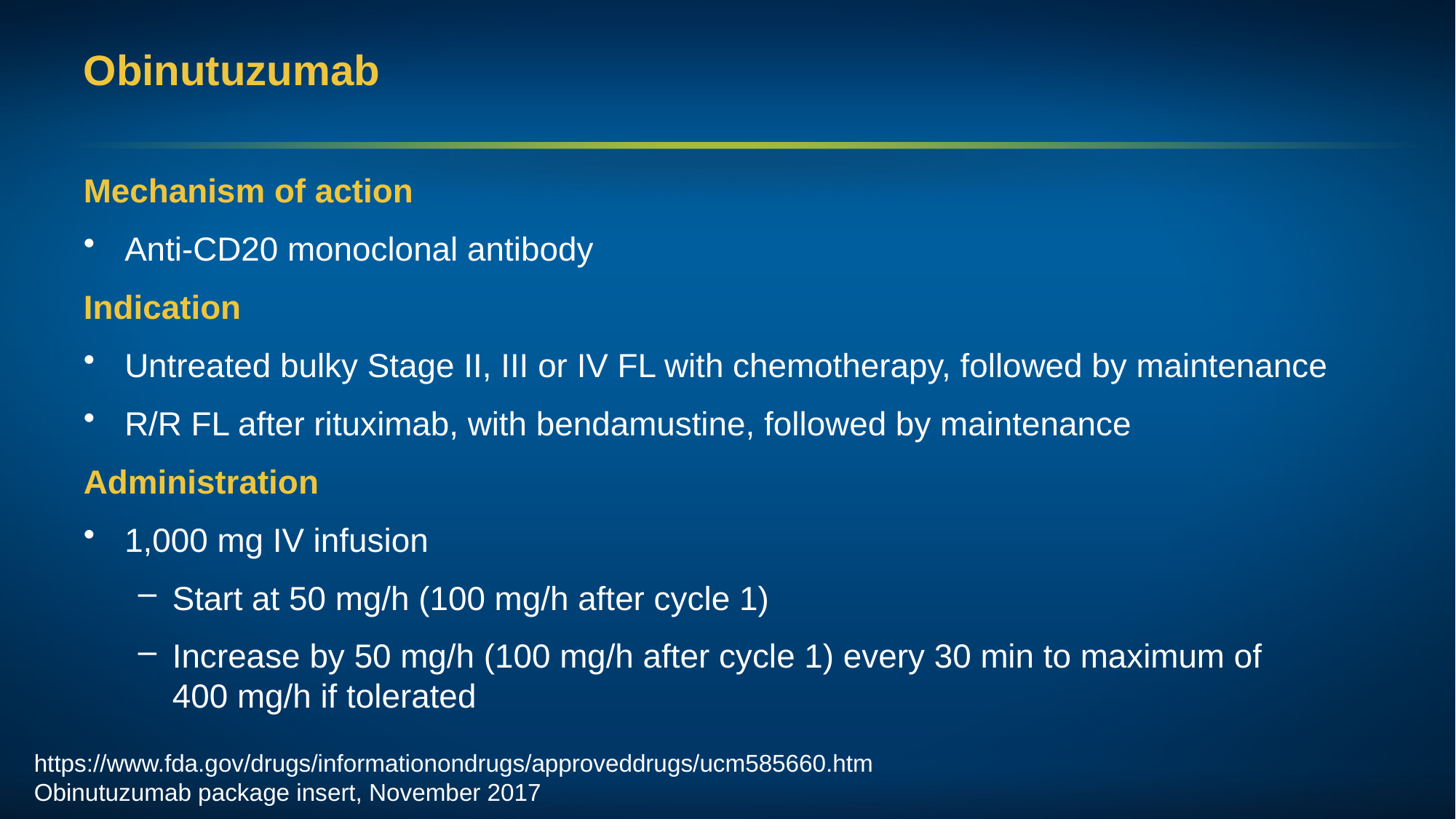

# Obinutuzumab
Mechanism of action
Anti-CD20 monoclonal antibody
Indication
Untreated bulky Stage II, III or IV FL with chemotherapy, followed by maintenance
R/R FL after rituximab, with bendamustine, followed by maintenance
Administration
1,000 mg IV infusion
Start at 50 mg/h (100 mg/h after cycle 1)
Increase by 50 mg/h (100 mg/h after cycle 1) every 30 min to maximum of
400 mg/h if tolerated
https://www.fda.gov/drugs/informationondrugs/approveddrugs/ucm585660.htm
Obinutuzumab package insert, November 2017